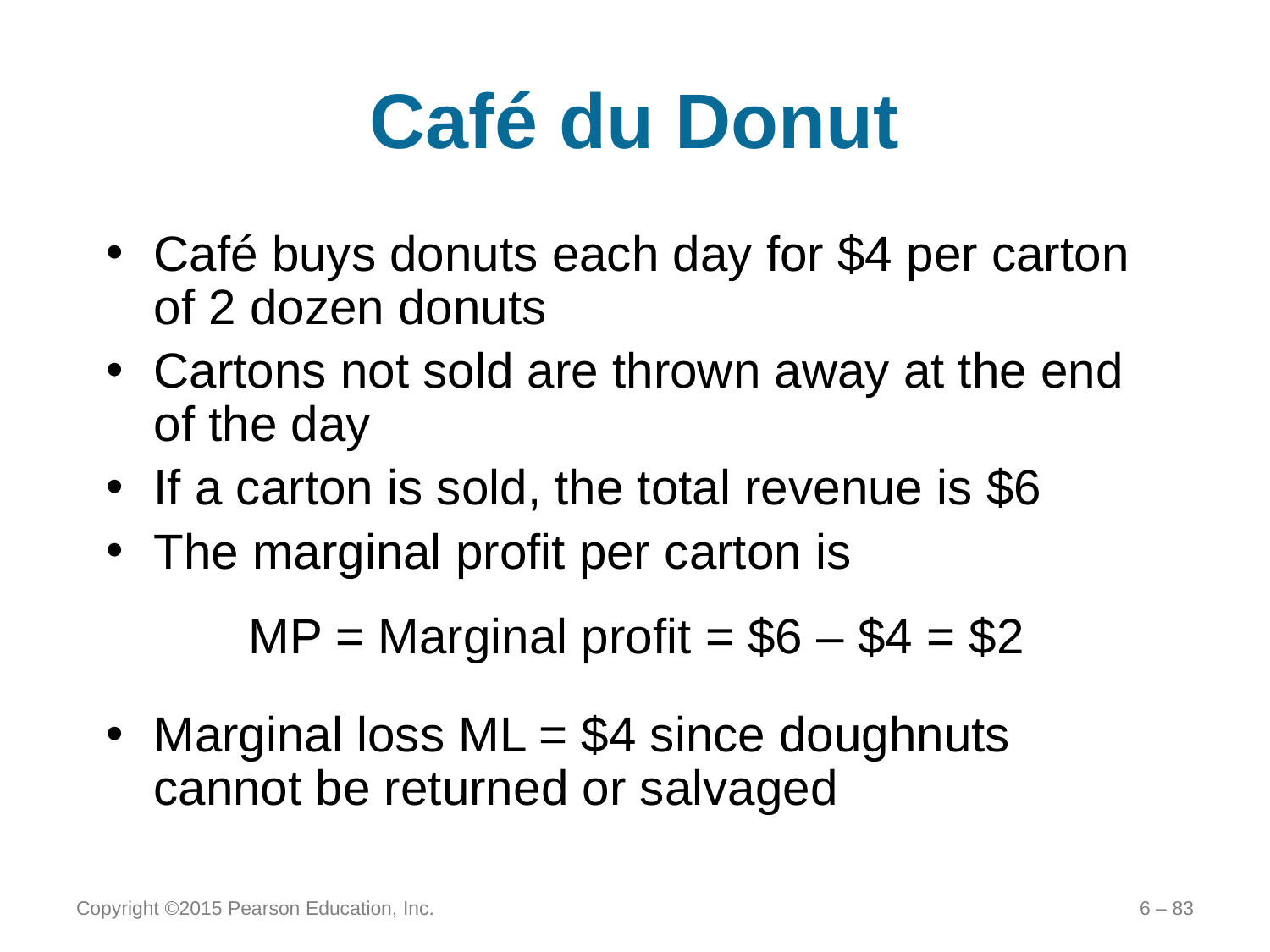

# Café du Donut
Café buys donuts each day for $4 per carton of 2 dozen donuts
Cartons not sold are thrown away at the end of the day
If a carton is sold, the total revenue is $6
The marginal profit per carton is
MP = Marginal profit = $6 – $4 = $2
Marginal loss ML = $4 since doughnuts cannot be returned or salvaged
Copyright ©2015 Pearson Education, Inc.
6 – 83